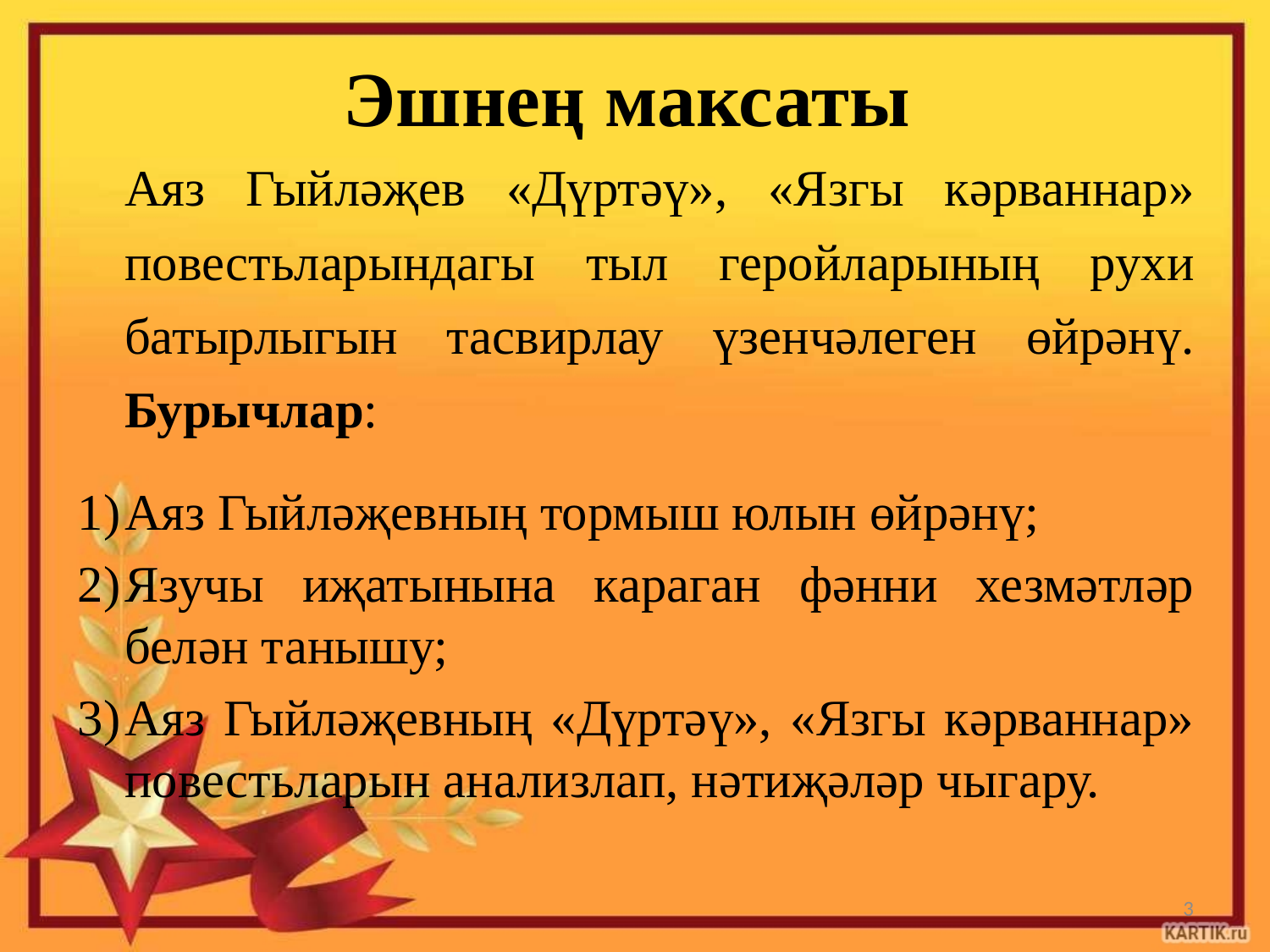

# Эшнең максаты
Аяз Гыйләҗев «Дүртәү», «Язгы кәрваннар» повестьларындагы тыл геройларының рухи батырлыгын тасвирлау үзенчәлеген өйрәнү. Бурычлар:
Аяз Гыйләҗевның тормыш юлын өйрәнү;
Язучы иҗатынына караган фәнни хезмәтләр белән танышу;
Аяз Гыйләҗевның «Дүртәү», «Язгы кәрваннар» повестьларын анализлап, нәтиҗәләр чыгару.

3